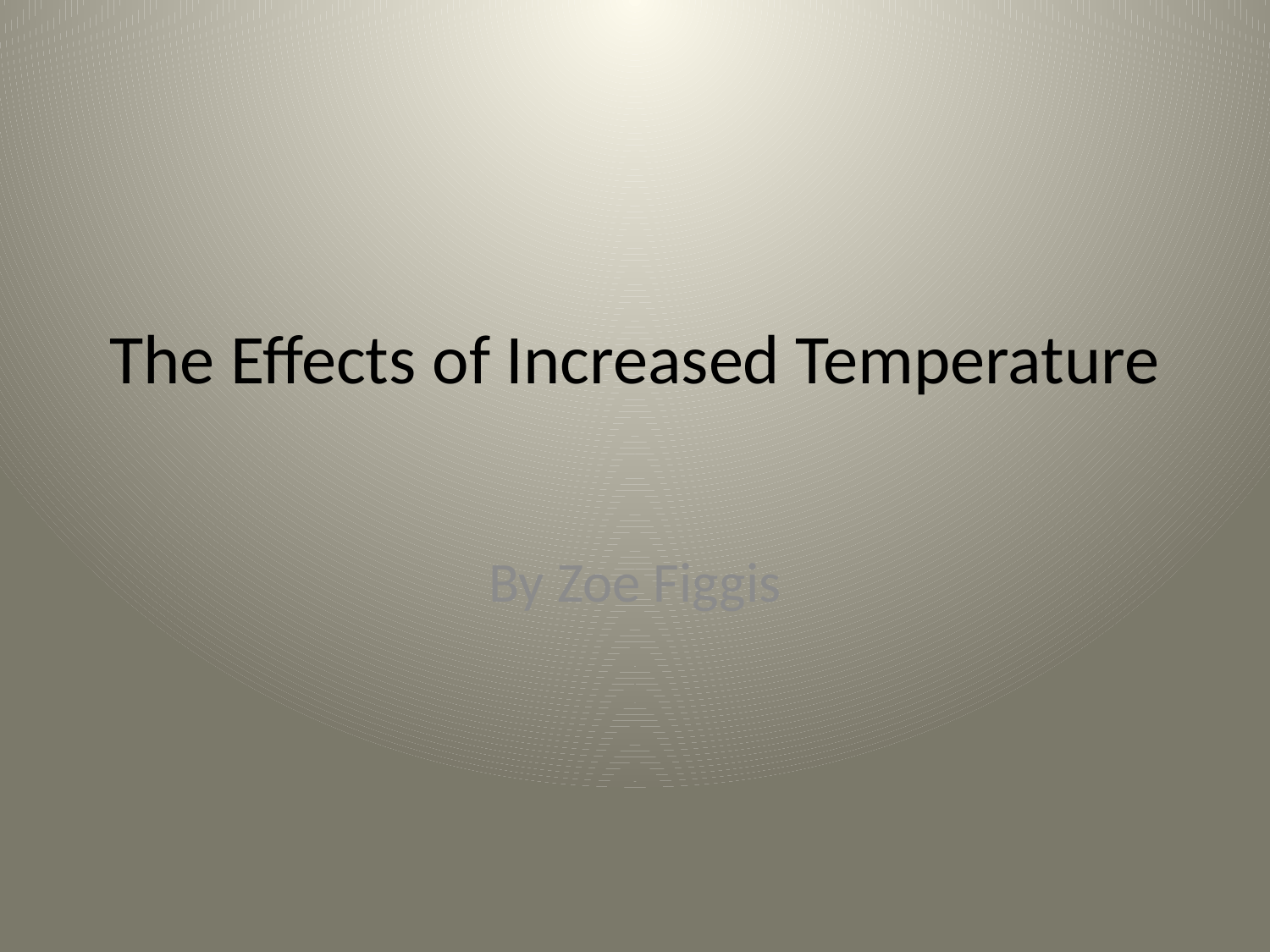

# The Effects of Increased Temperature
By Zoe Figgis